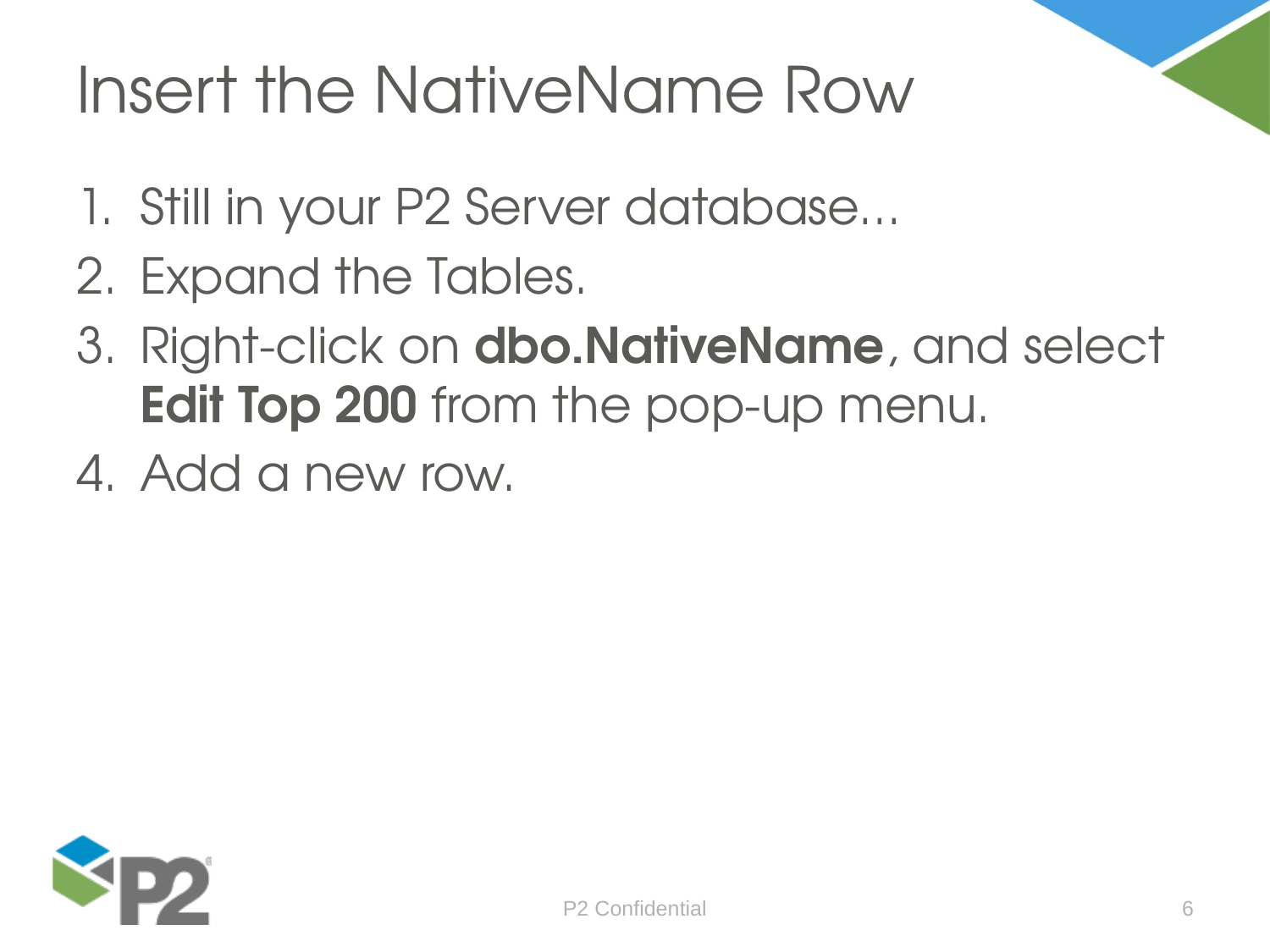

# Insert the NativeName Row
Still in your P2 Server database…
Expand the Tables.
Right-click on dbo.NativeName, and select Edit Top 200 from the pop-up menu.
Add a new row.

P2 Confidential
6